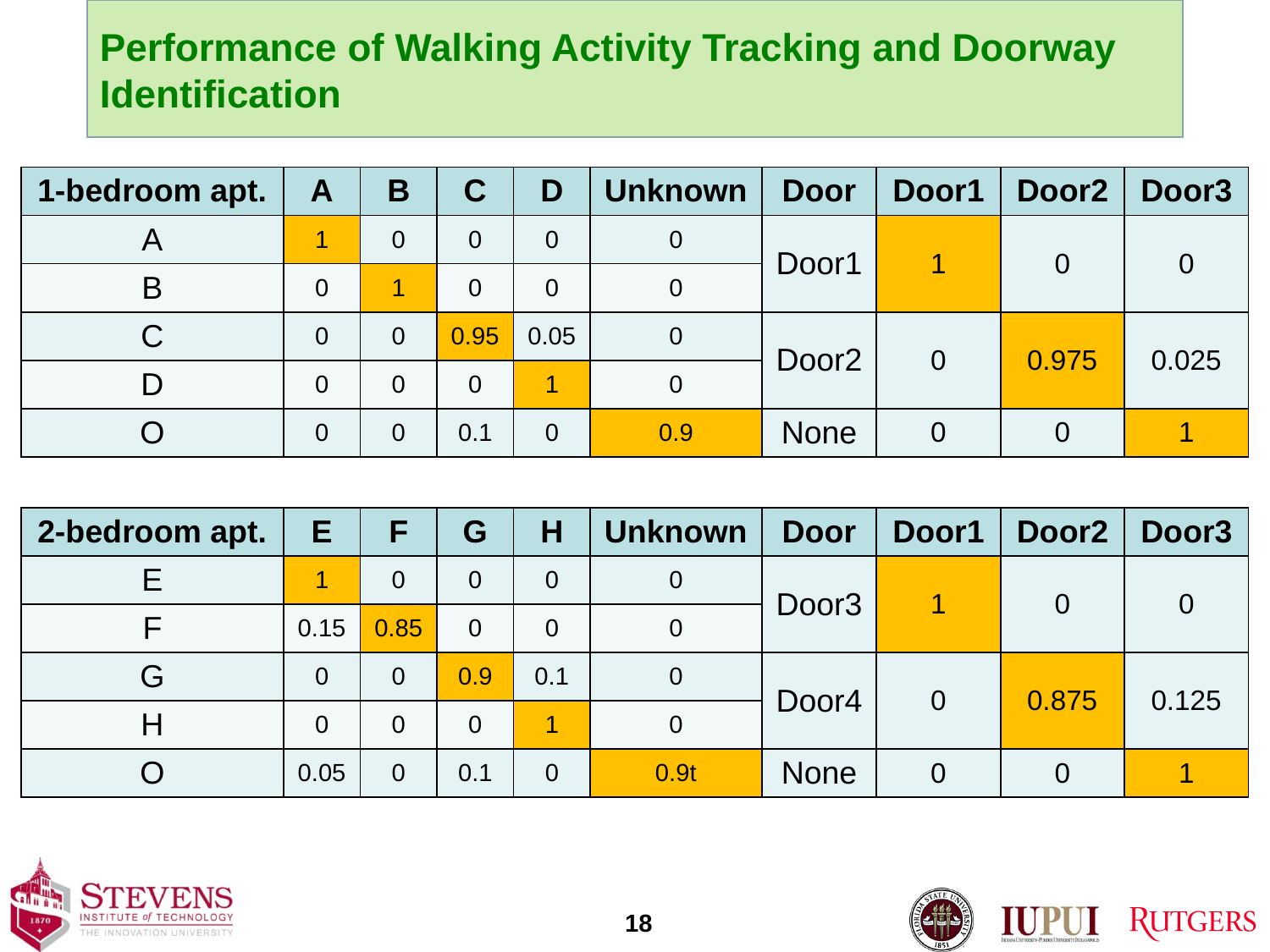

# Performance of Walking Activity Tracking and Doorway Identification
| 1-bedroom apt. | A | B | C | D | Unknown | Door | Door1 | Door2 | Door3 |
| --- | --- | --- | --- | --- | --- | --- | --- | --- | --- |
| A | 1 | 0 | 0 | 0 | 0 | Door1 | 1 | 0 | 0 |
| B | 0 | 1 | 0 | 0 | 0 |  |  |  |  |
| C | 0 | 0 | 0.95 | 0.05 | 0 | Door2 | 0 | 0.975 | 0.025 |
| D | 0 | 0 | 0 | 1 | 0 |  |  |  |  |
| O | 0 | 0 | 0.1 | 0 | 0.9 | None | 0 | 0 | 1 |
| 2-bedroom apt. | E | F | G | H | Unknown | Door | Door1 | Door2 | Door3 |
| --- | --- | --- | --- | --- | --- | --- | --- | --- | --- |
| E | 1 | 0 | 0 | 0 | 0 | Door3 | 1 | 0 | 0 |
| F | 0.15 | 0.85 | 0 | 0 | 0 |  |  |  |  |
| G | 0 | 0 | 0.9 | 0.1 | 0 | Door4 | 0 | 0.875 | 0.125 |
| H | 0 | 0 | 0 | 1 | 0 |  |  |  |  |
| O | 0.05 | 0 | 0.1 | 0 | 0.9t | None | 0 | 0 | 1 |
18